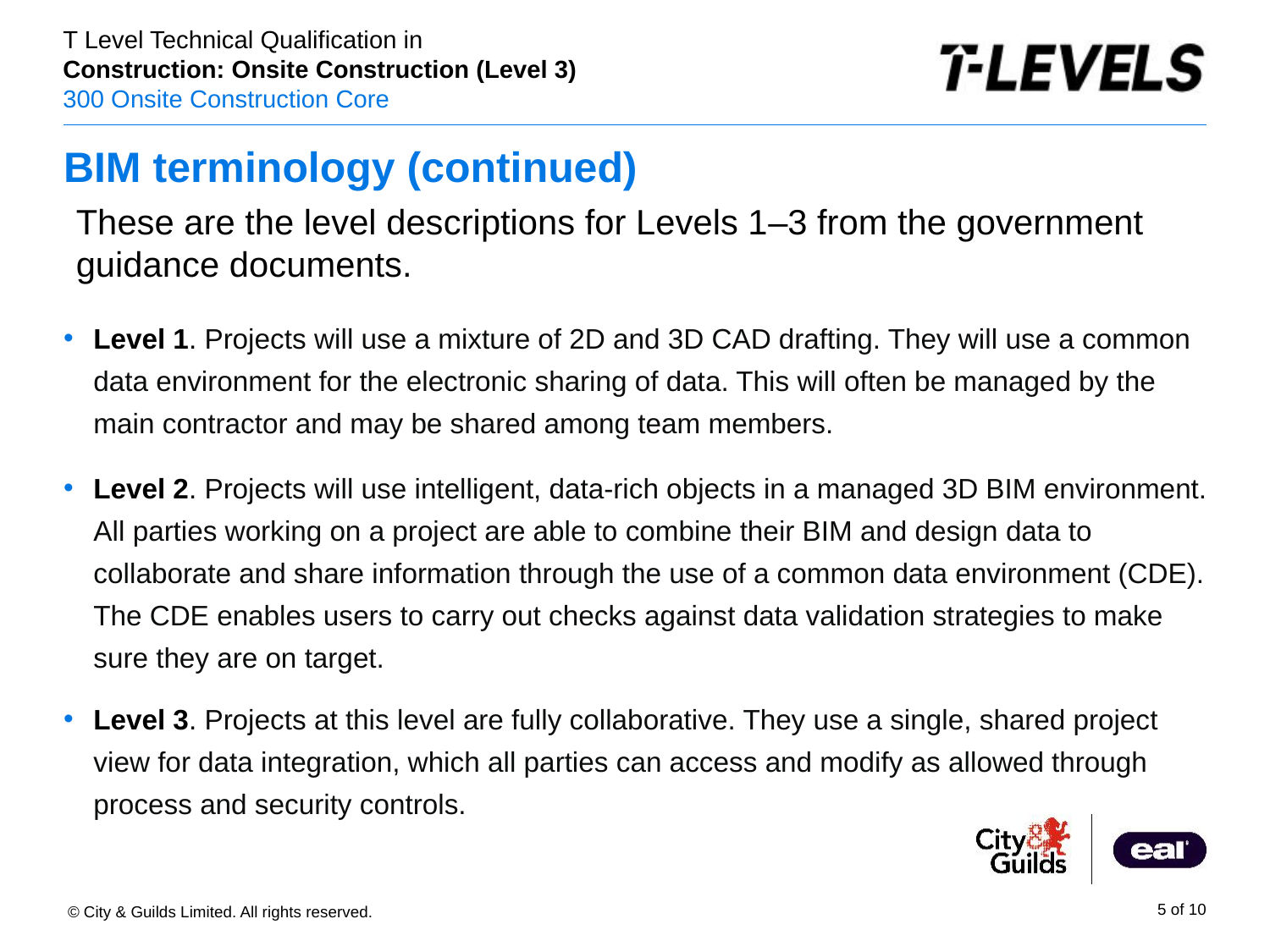

# BIM terminology (continued)
These are the level descriptions for Levels 1–3 from the government guidance documents.
Level 1. Projects will use a mixture of 2D and 3D CAD drafting. They will use a common data environment for the electronic sharing of data. This will often be managed by the main contractor and may be shared among team members.

Level 2. Projects will use intelligent, data-rich objects in a managed 3D BIM environment. All parties working on a project are able to combine their BIM and design data to collaborate and share information through the use of a common data environment (CDE). The CDE enables users to carry out checks against data validation strategies to make sure they are on target.
Level 3. Projects at this level are fully collaborative. They use a single, shared project view for data integration, which all parties can access and modify as allowed through process and security controls.